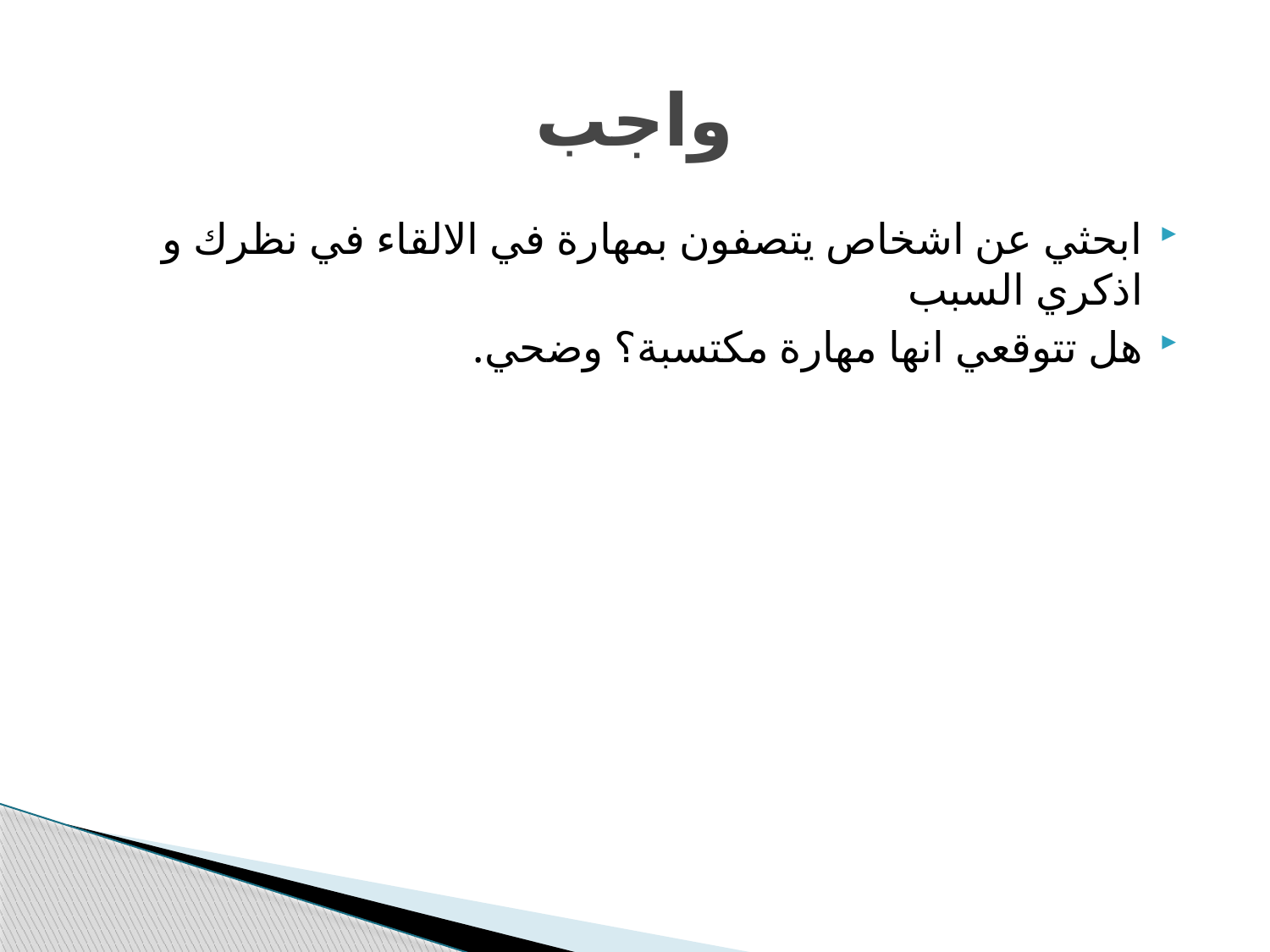

# واجب
ابحثي عن اشخاص يتصفون بمهارة في الالقاء في نظرك و اذكري السبب
هل تتوقعي انها مهارة مكتسبة؟ وضحي.